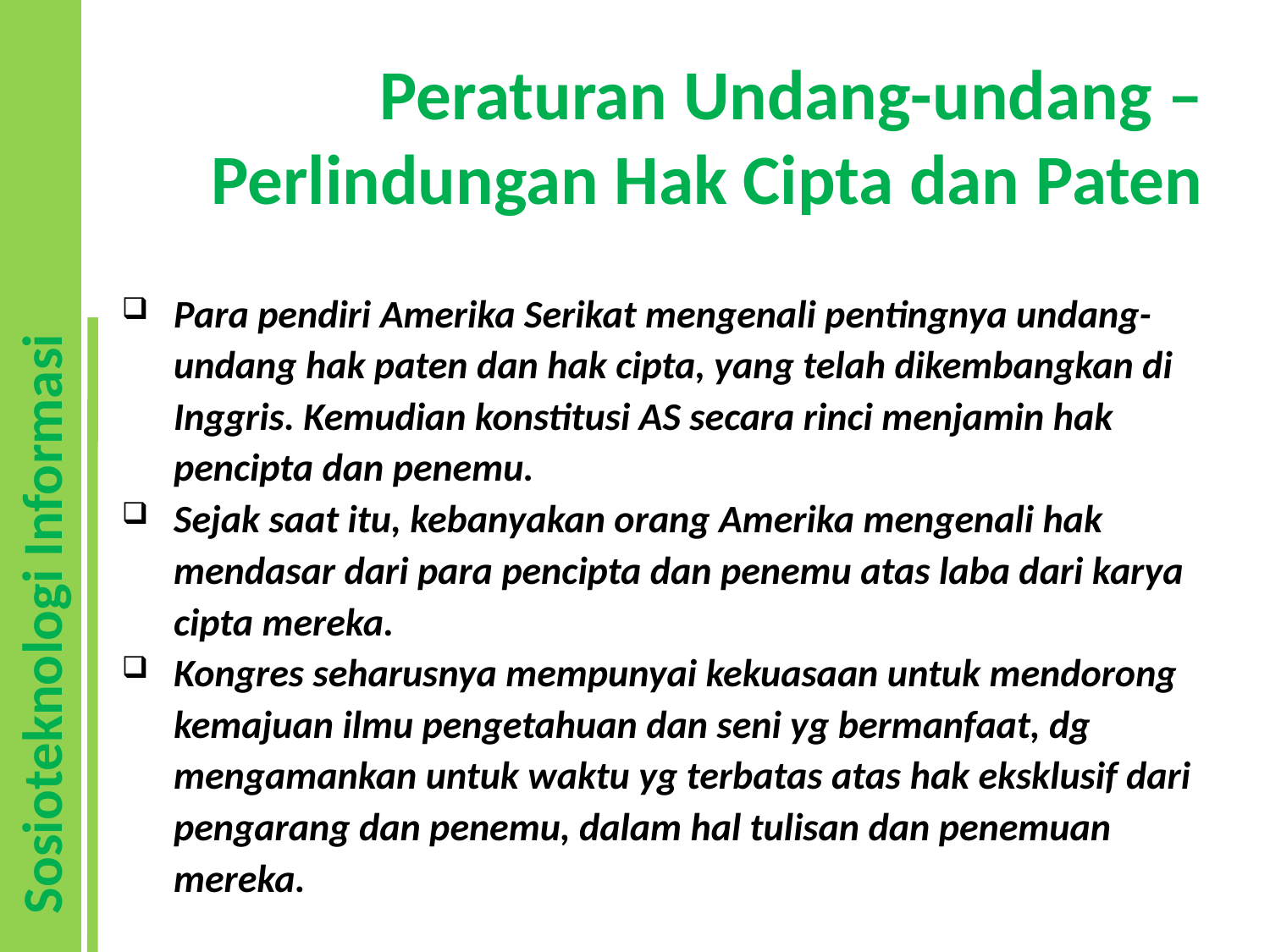

# Peraturan Undang-undang – Perlindungan Hak Cipta dan Paten
Para pendiri Amerika Serikat mengenali pentingnya undang-undang hak paten dan hak cipta, yang telah dikembangkan di Inggris. Kemudian konstitusi AS secara rinci menjamin hak pencipta dan penemu.
Sejak saat itu, kebanyakan orang Amerika mengenali hak mendasar dari para pencipta dan penemu atas laba dari karya cipta mereka.
Kongres seharusnya mempunyai kekuasaan untuk mendorong kemajuan ilmu pengetahuan dan seni yg bermanfaat, dg mengamankan untuk waktu yg terbatas atas hak eksklusif dari pengarang dan penemu, dalam hal tulisan dan penemuan mereka.